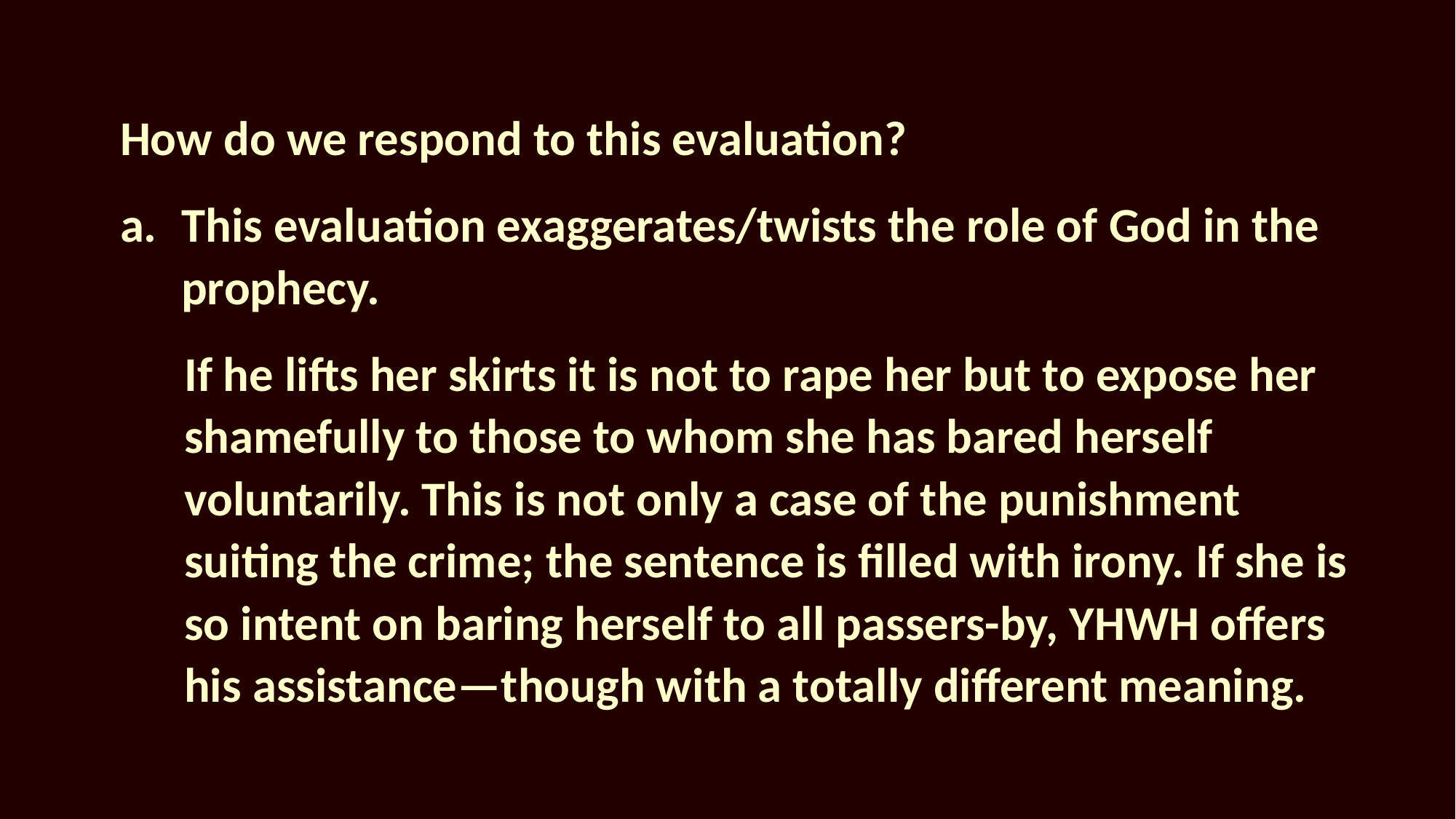

How do we respond to this evaluation?
This evaluation exaggerates/twists the role of God in the prophecy.
If he lifts her skirts it is not to rape her but to expose her shamefully to those to whom she has bared herself voluntarily. This is not only a case of the punishment suiting the crime; the sentence is filled with irony. If she is so intent on baring herself to all passers-by, YHWH offers his assistance—though with a totally different meaning.